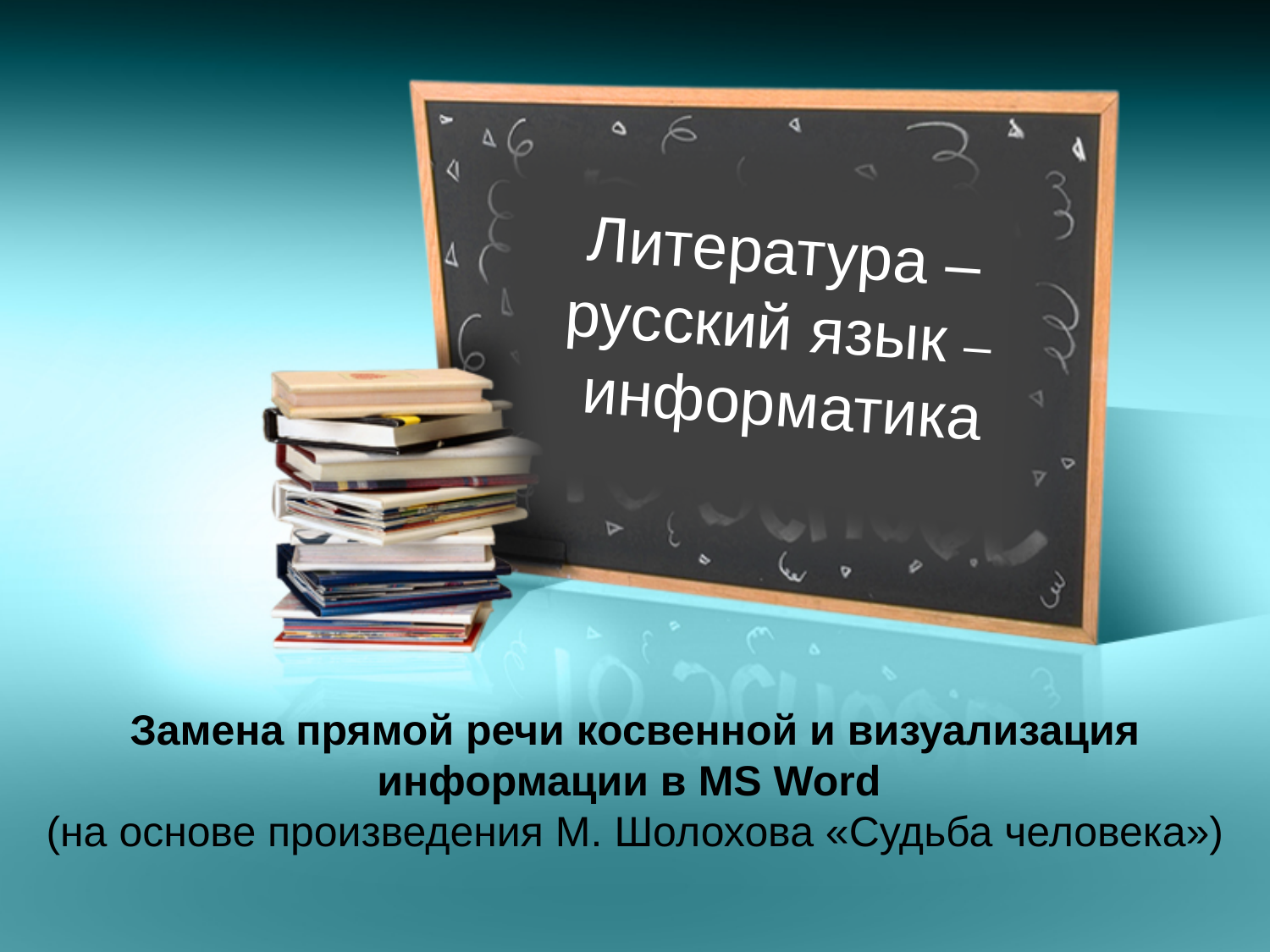

Литература –
русский язык –
 информатика
# Замена прямой речи косвенной и визуализация информации в MS Word (на основе произведения М. Шолохова «Судьба человека»)